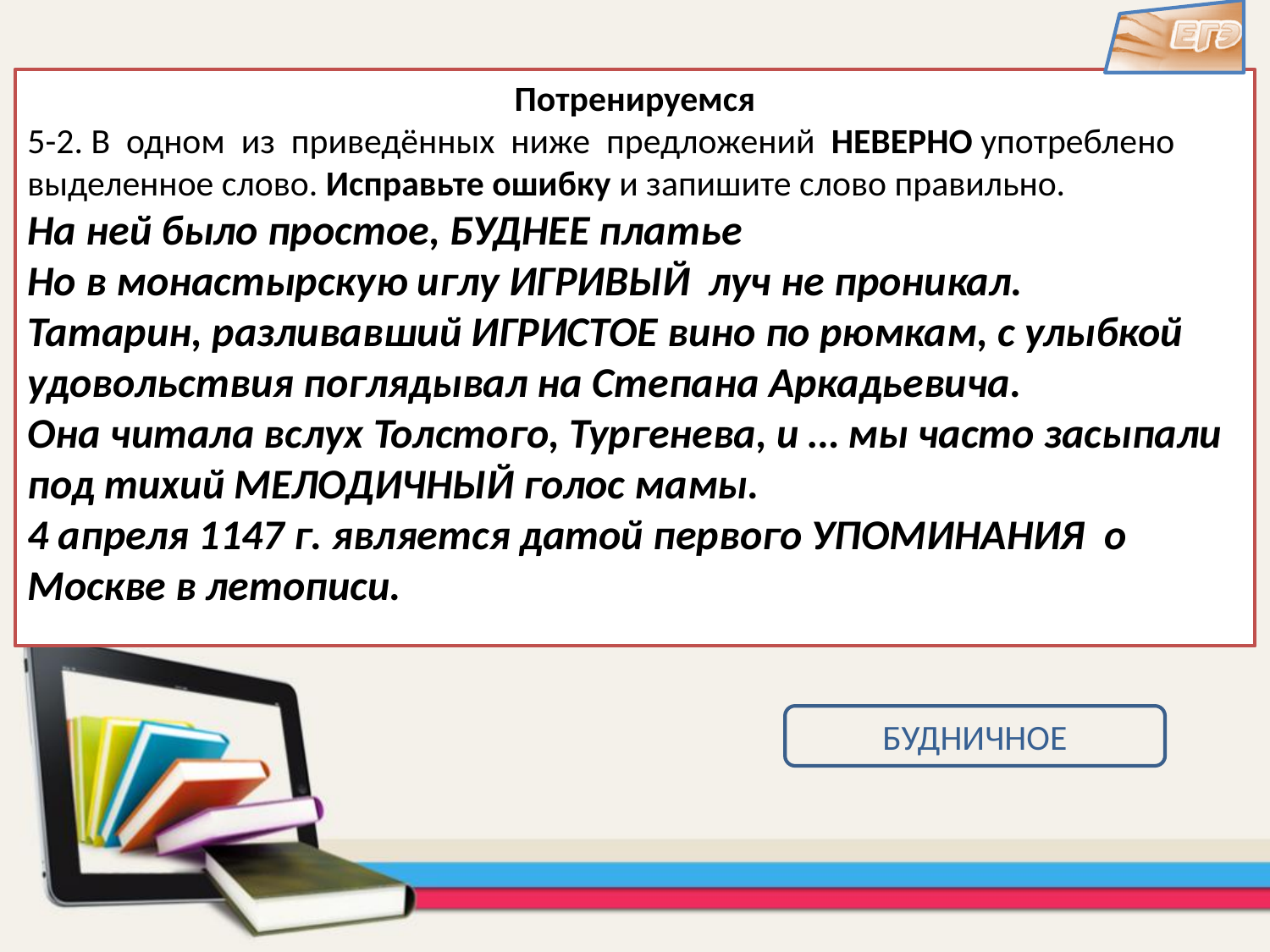

Потренируемся
5-2. В  одном  из  приведённых  ниже  предложений  НЕВЕРНО употреблено выделенное слово. Исправьте ошибку и запишите слово правильно.
На ней было простое, БУДНЕЕ платье
Но в монастырскую иглу ИГРИВЫЙ  луч не проникал.
Татарин, разливавший ИГРИСТОЕ вино по рюмкам, с улыбкой удовольствия поглядывал на Степана Аркадьевича.
Она читала вслух Толстого, Тургенева, и … мы часто засыпали под тихий МЕЛОДИЧНЫЙ голос мамы.
4 апреля 1147 г. является датой первого УПОМИНАНИЯ  о Москве в летописи.
БУДНИЧНОЕ